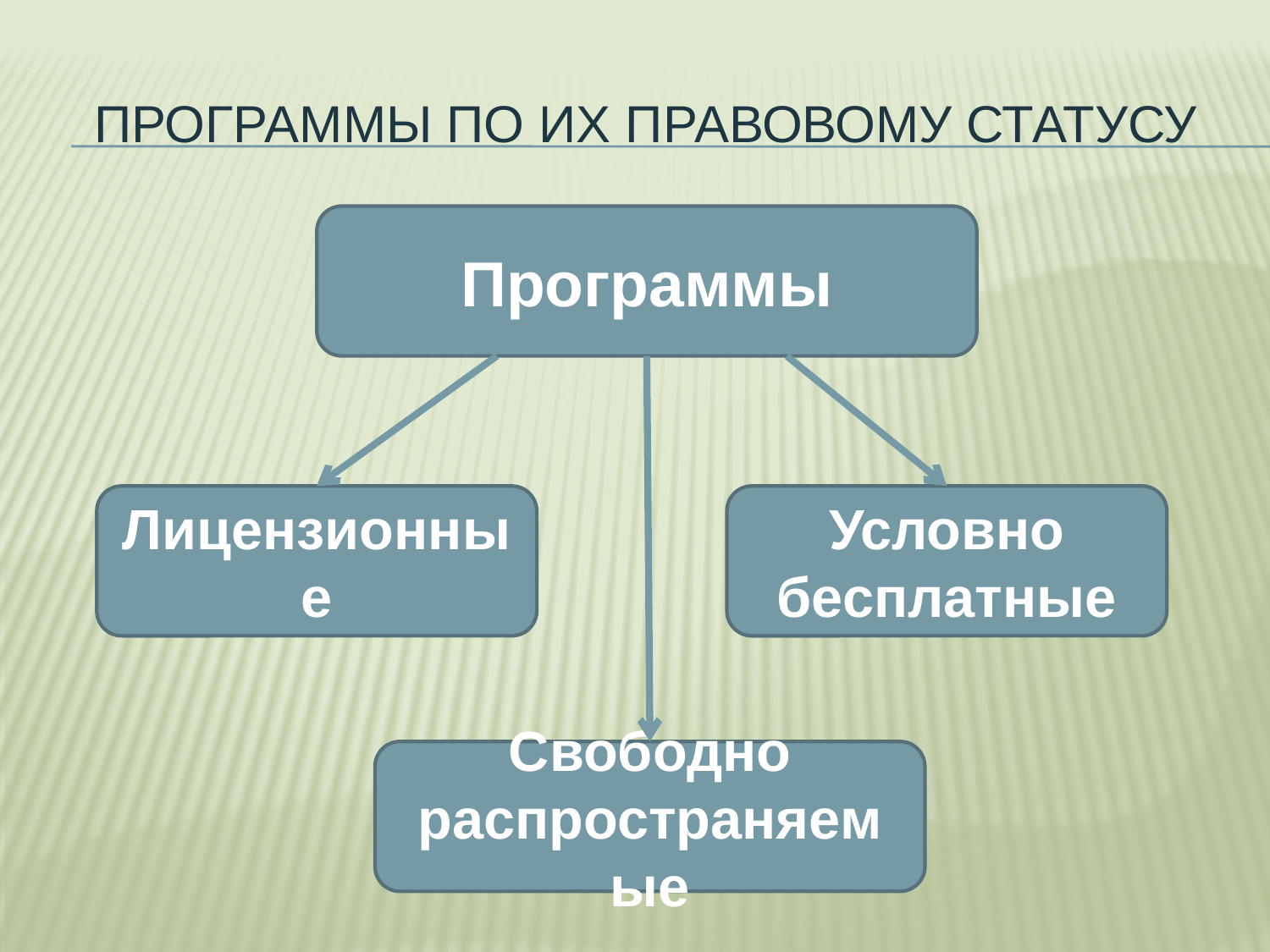

# Программы по их правовому статусу
Программы
Лицензионные
Условно бесплатные
Свободно распространяемые